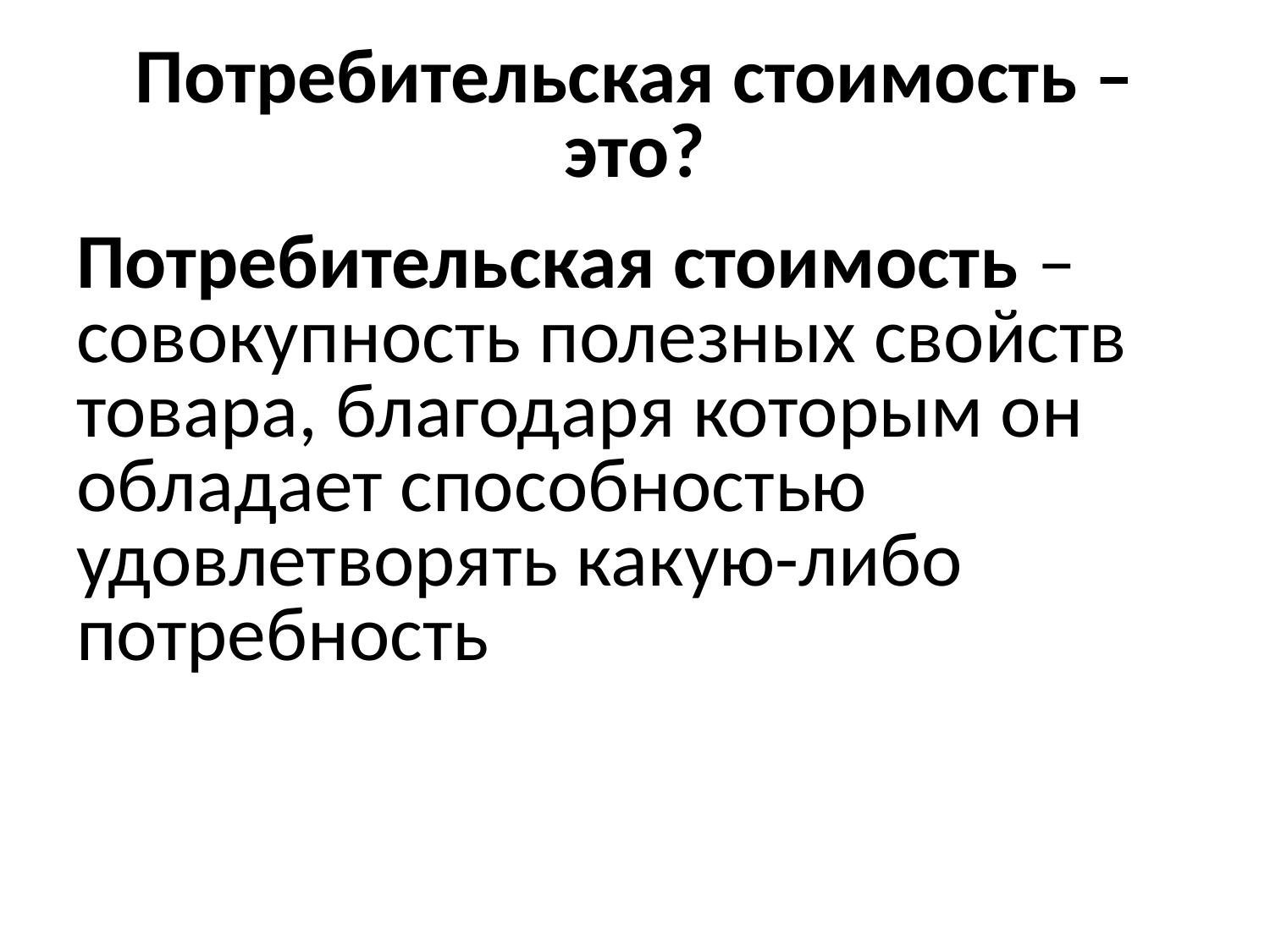

# Потребительская стоимость – это?
Потребительская стоимость – совокупность полезных свойств товара, благодаря которым он обладает способностью удовлетворять какую-либо потребность